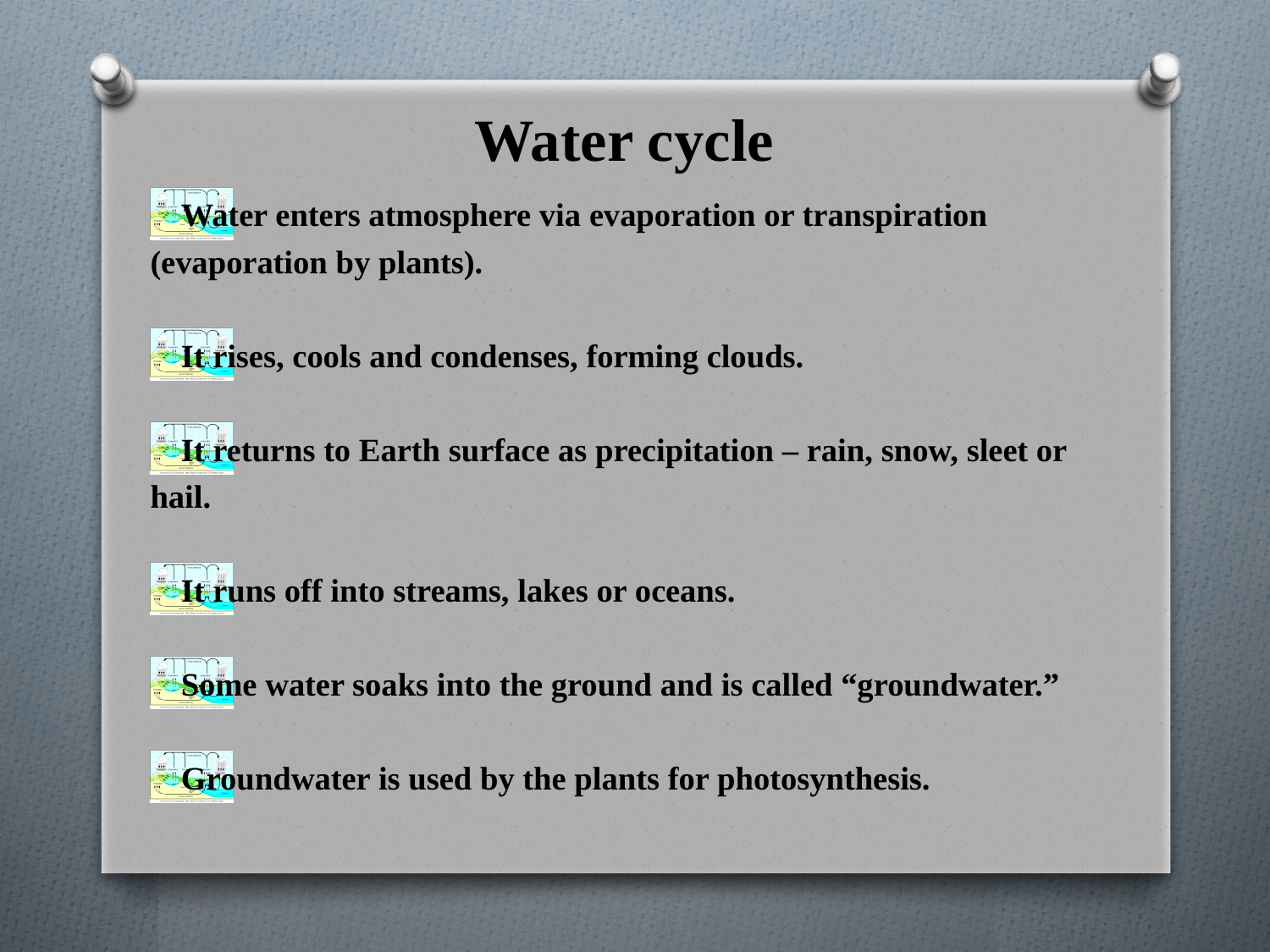

# Water cycle
Water enters atmosphere via evaporation or transpiration (evaporation by plants).

It rises, cools and condenses, forming clouds.

It returns to Earth surface as precipitation – rain, snow, sleet or hail.

It runs off into streams, lakes or oceans.

Some water soaks into the ground and is called “groundwater.”

Groundwater is used by the plants for photosynthesis.